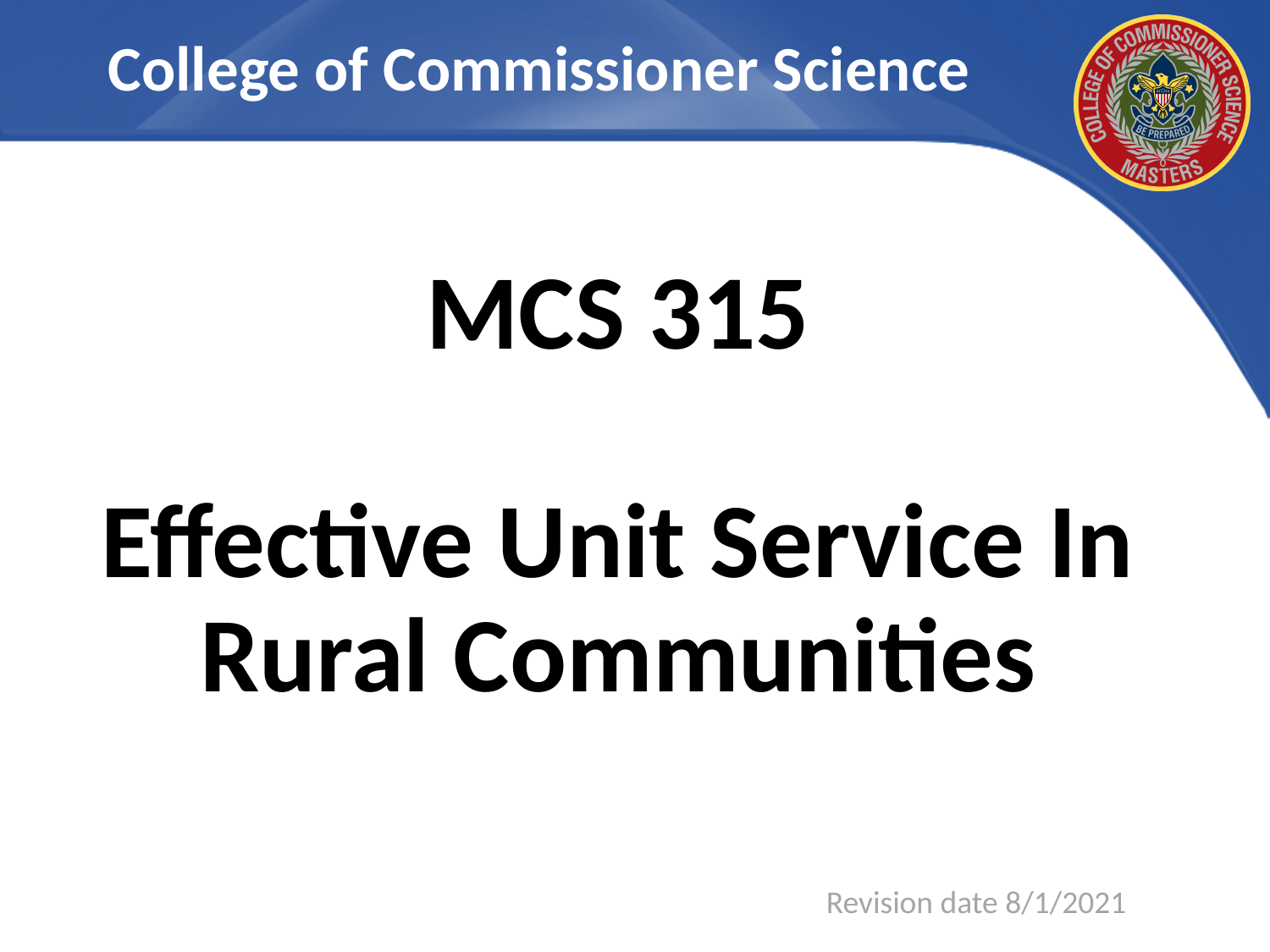

# MCS 315 Effective Unit Service In Rural Communities
Revision date 8/1/2021